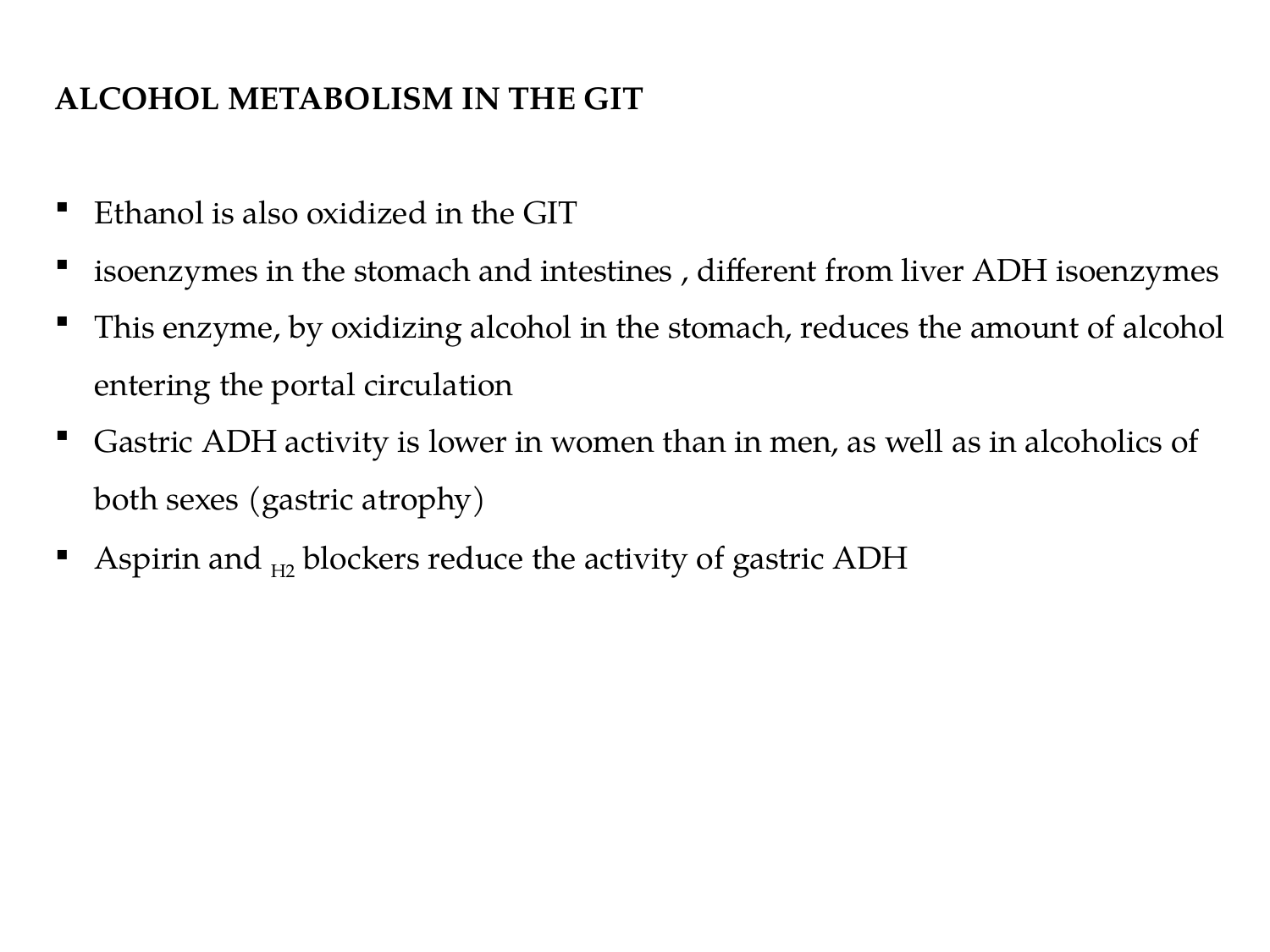

ALCOHOL METABOLISM IN THE GIT

Ethanol is also oxidized in the GIT
isoenzymes in the stomach and intestines , different from liver ADH isoenzymes
This enzyme, by oxidizing alcohol in the stomach, reduces the amount of alcohol entering the portal circulation
Gastric ADH activity is lower in women than in men, as well as in alcoholics of both sexes (gastric atrophy)
Aspirin and H2 blockers reduce the activity of gastric ADH